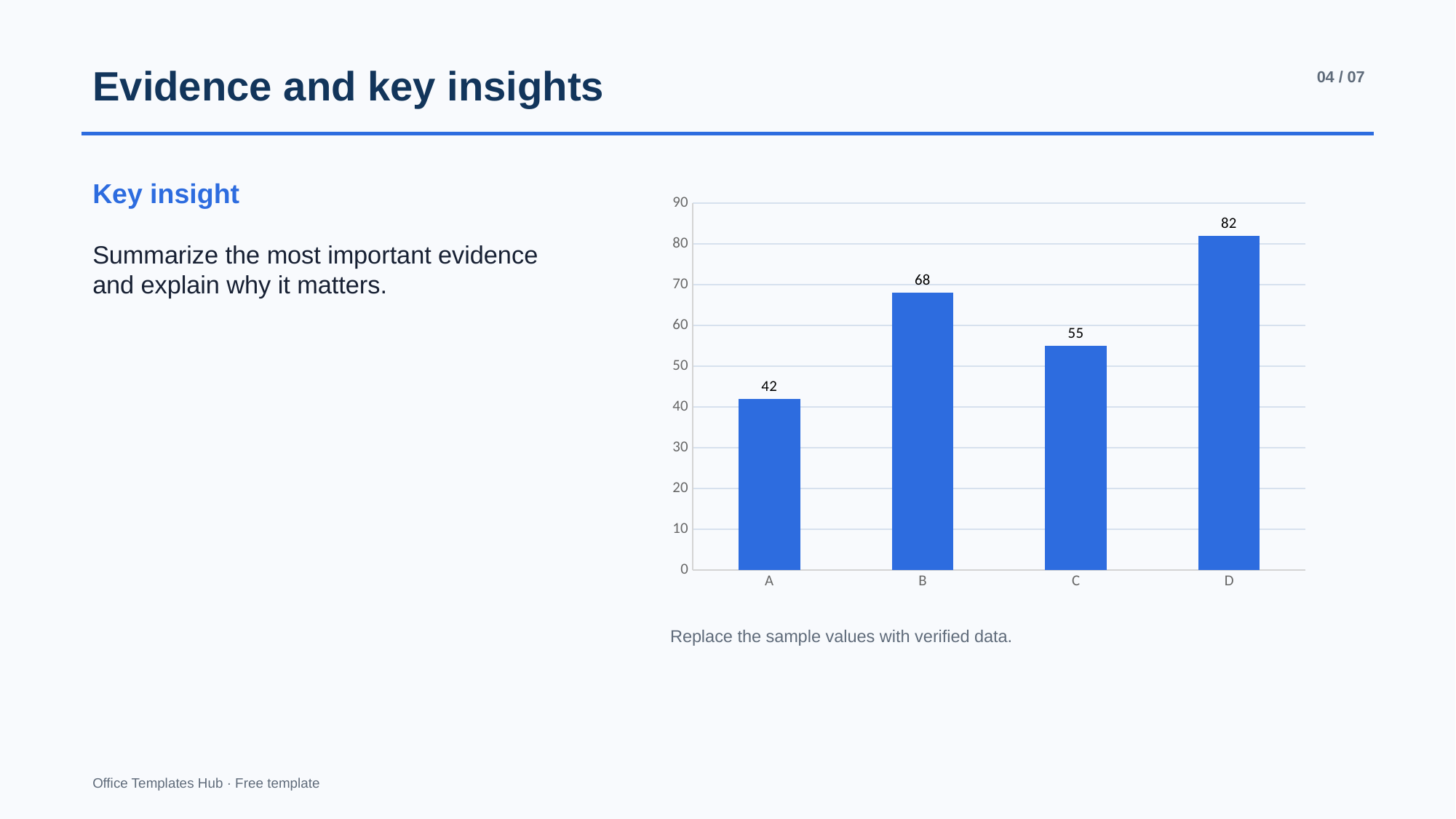

Evidence and key insights
04 / 07

Key insight

### Chart

| Category |  |
|---|---|
| A | 42.0 |
| B | 68.0 |
| C | 55.0 |
| D | 82.0 |
Summarize the most important evidence and explain why it matters.
Replace the sample values with verified data.
Office Templates Hub · Free template